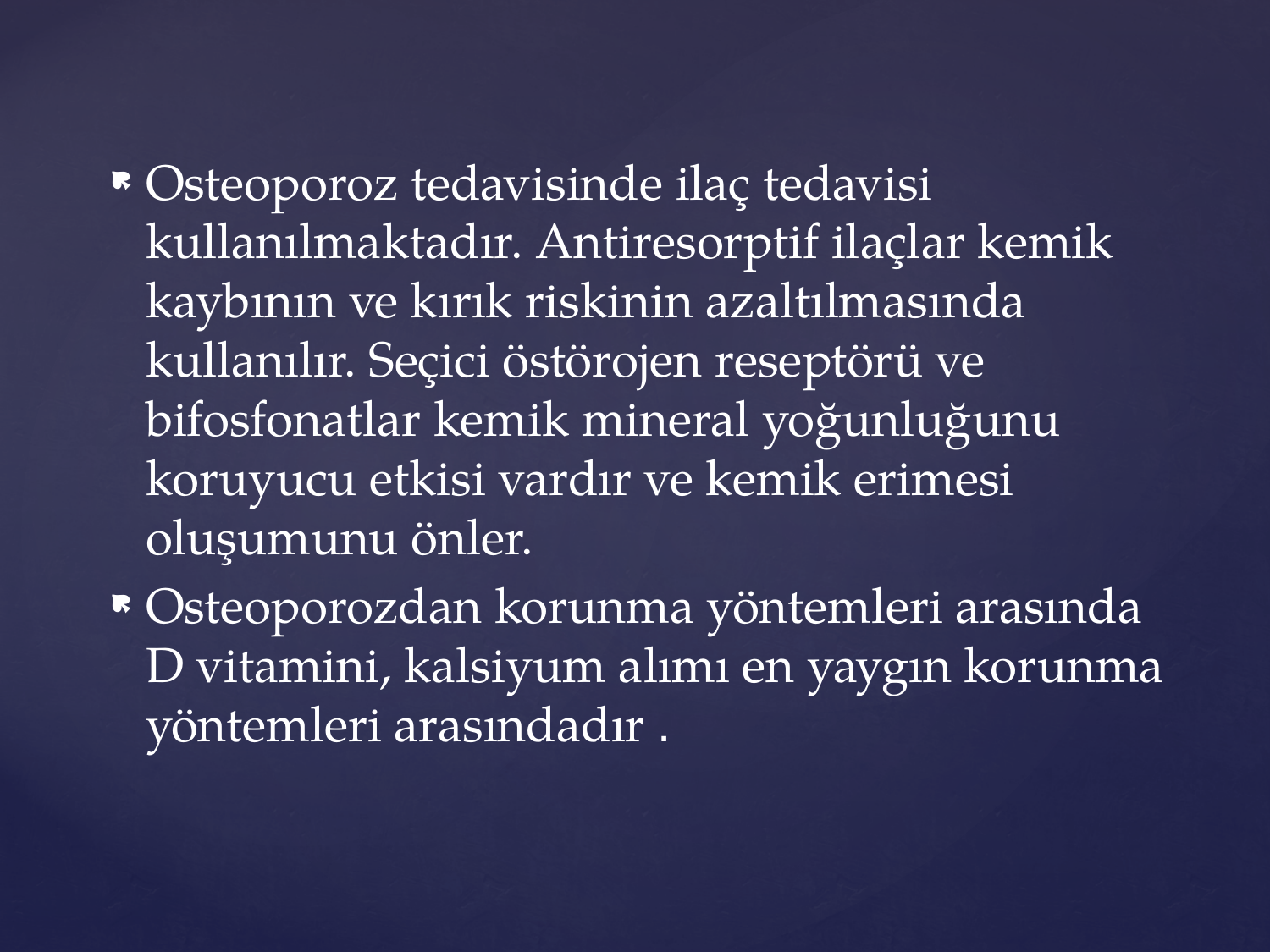

Osteoporoz tedavisinde ilaç tedavisi kullanılmaktadır. Antiresorptif ilaçlar kemik kaybının ve kırık riskinin azaltılmasında kullanılır. Seçici östörojen reseptörü ve bifosfonatlar kemik mineral yoğunluğunu koruyucu etkisi vardır ve kemik erimesi oluşumunu önler.
Osteoporozdan korunma yöntemleri arasında D vitamini, kalsiyum alımı en yaygın korunma yöntemleri arasındadır .